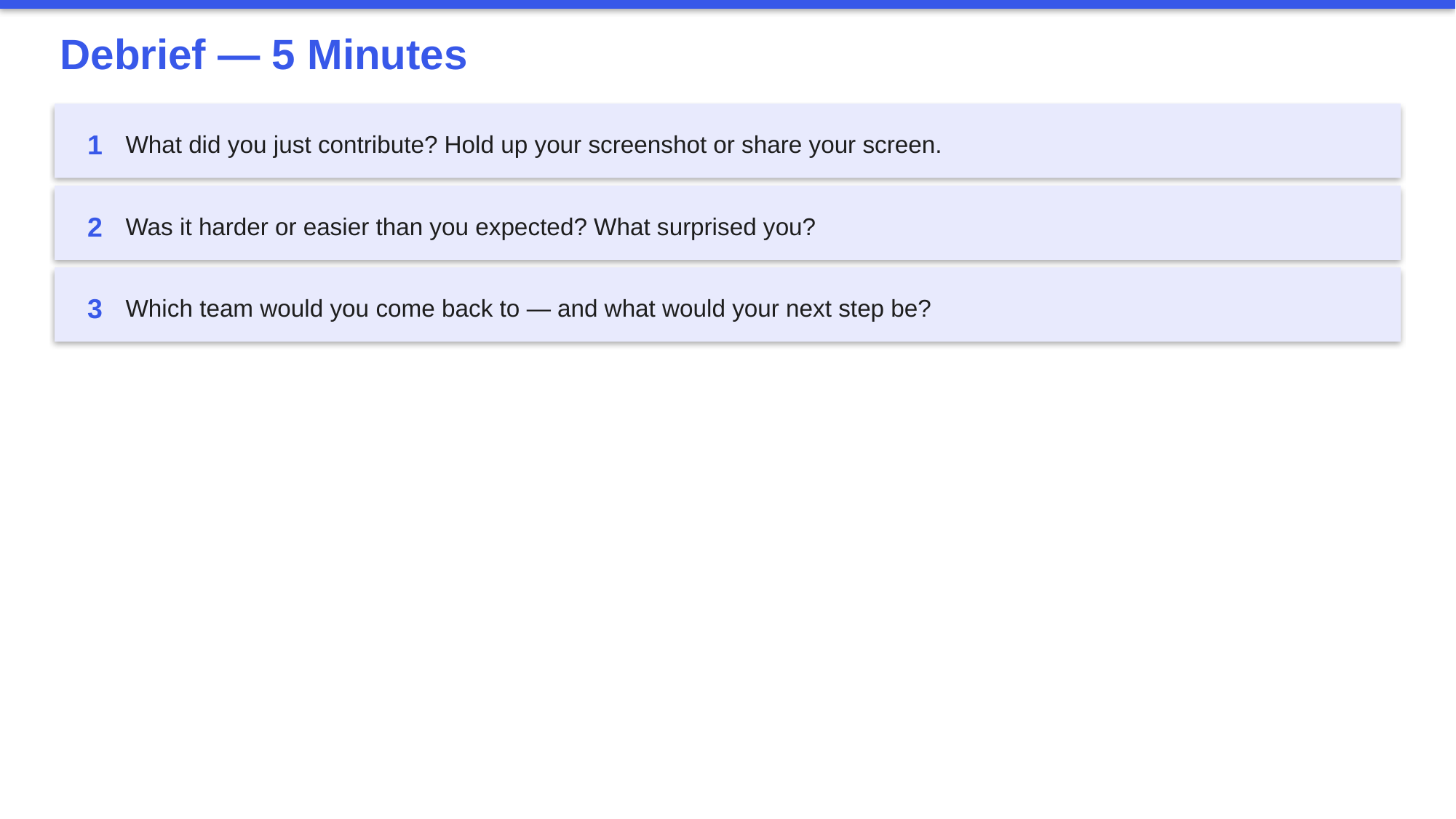

Debrief — 5 Minutes

1
What did you just contribute? Hold up your screenshot or share your screen.

2
Was it harder or easier than you expected? What surprised you?

3
Which team would you come back to — and what would your next step be?